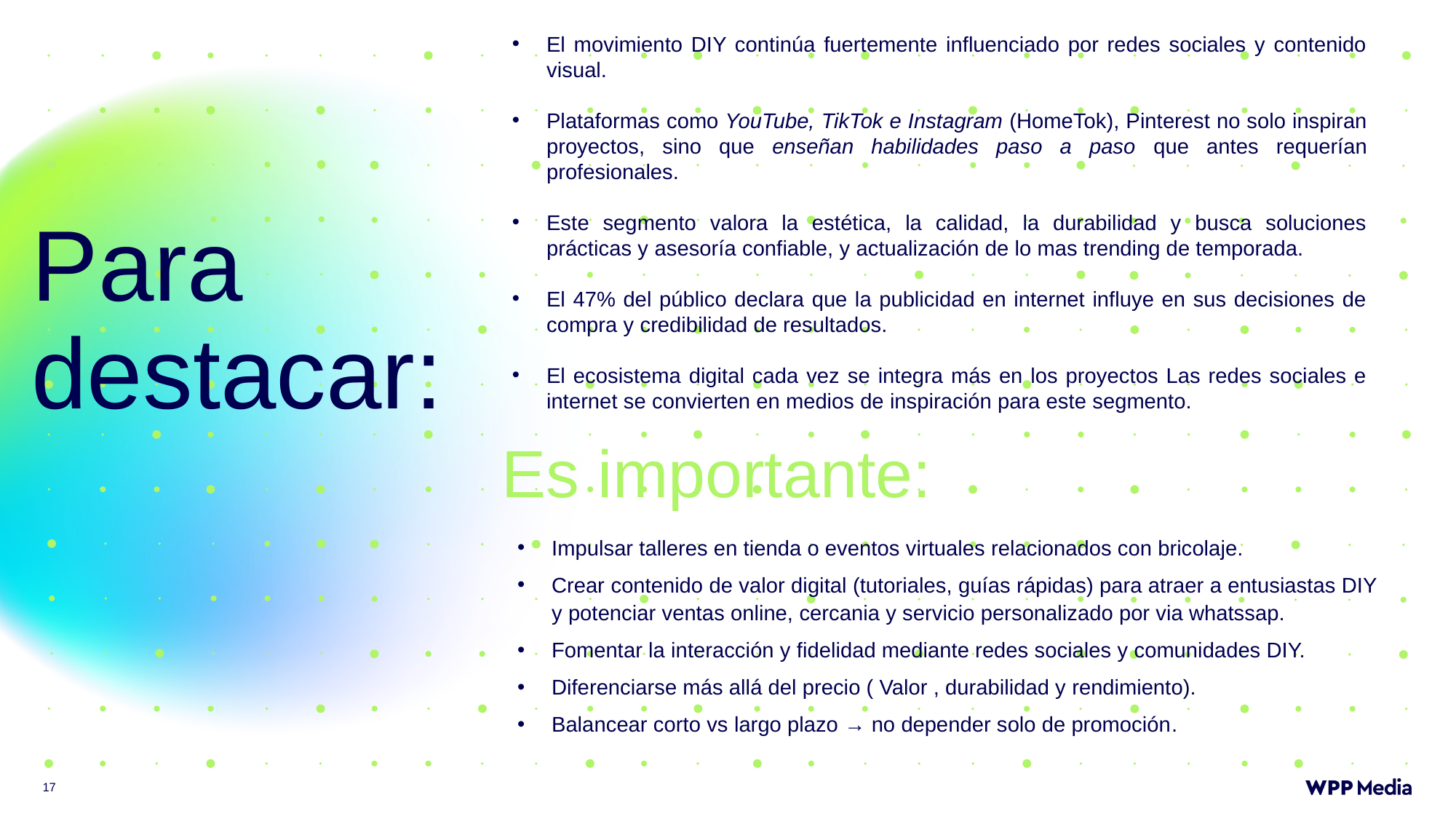

# Para destacar:
El movimiento DIY continúa fuertemente influenciado por redes sociales y contenido visual.

Plataformas como YouTube, TikTok e Instagram (HomeTok), Pinterest no solo inspiran proyectos, sino que enseñan habilidades paso a paso que antes requerían profesionales.

Este segmento valora la estética, la calidad, la durabilidad y busca soluciones prácticas y asesoría confiable, y actualización de lo mas trending de temporada.

El 47% del público declara que la publicidad en internet influye en sus decisiones de compra y credibilidad de resultados.

El ecosistema digital cada vez se integra más en los proyectos Las redes sociales e internet se convierten en medios de inspiración para este segmento.
Es importante:
Impulsar talleres en tienda o eventos virtuales relacionados con bricolaje.
Crear contenido de valor digital (tutoriales, guías rápidas) para atraer a entusiastas DIY y potenciar ventas online, cercania y servicio personalizado por via whatssap.
Fomentar la interacción y fidelidad mediante redes sociales y comunidades DIY.
Diferenciarse más allá del precio ( Valor , durabilidad y rendimiento).
Balancear corto vs largo plazo → no depender solo de promoción.

17